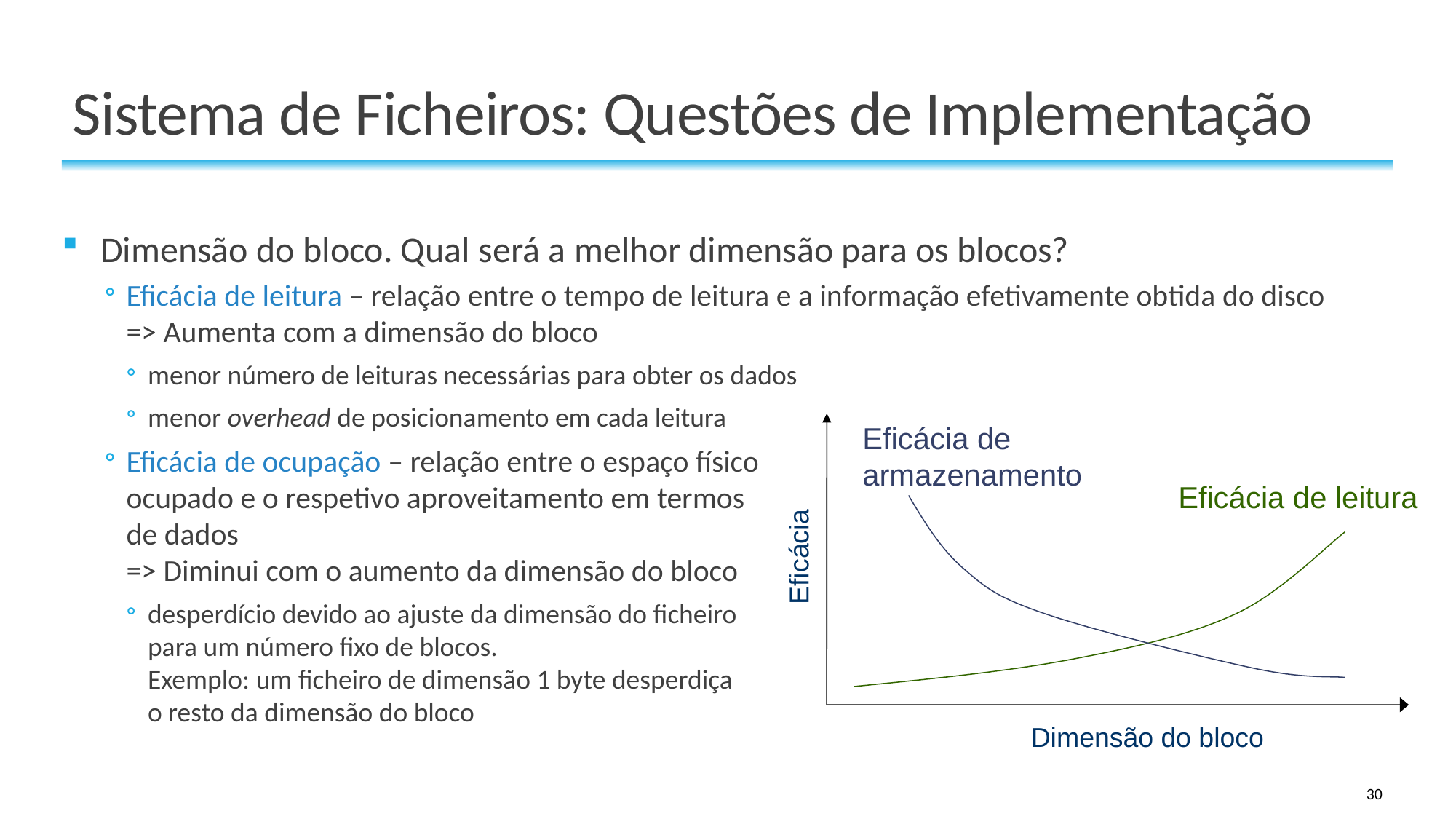

# Sistema de Ficheiros: Questões de Implementação
Dimensão do bloco. Qual será a melhor dimensão para os blocos?
Eficácia de leitura – relação entre o tempo de leitura e a informação efetivamente obtida do disco
=> Aumenta com a dimensão do bloco
menor número de leituras necessárias para obter os dados
menor overhead de posicionamento em cada leitura
Eficácia de ocupação – relação entre o espaço físico
ocupado e o respetivo aproveitamento em termos
de dados
=> Diminui com o aumento da dimensão do bloco
desperdício devido ao ajuste da dimensão do ficheiro
para um número fixo de blocos.
Exemplo: um ficheiro de dimensão 1 byte desperdiça
o resto da dimensão do bloco

Eficácia de
armazenamento
Eficácia de leitura
Eficácia

Dimensão do bloco
30